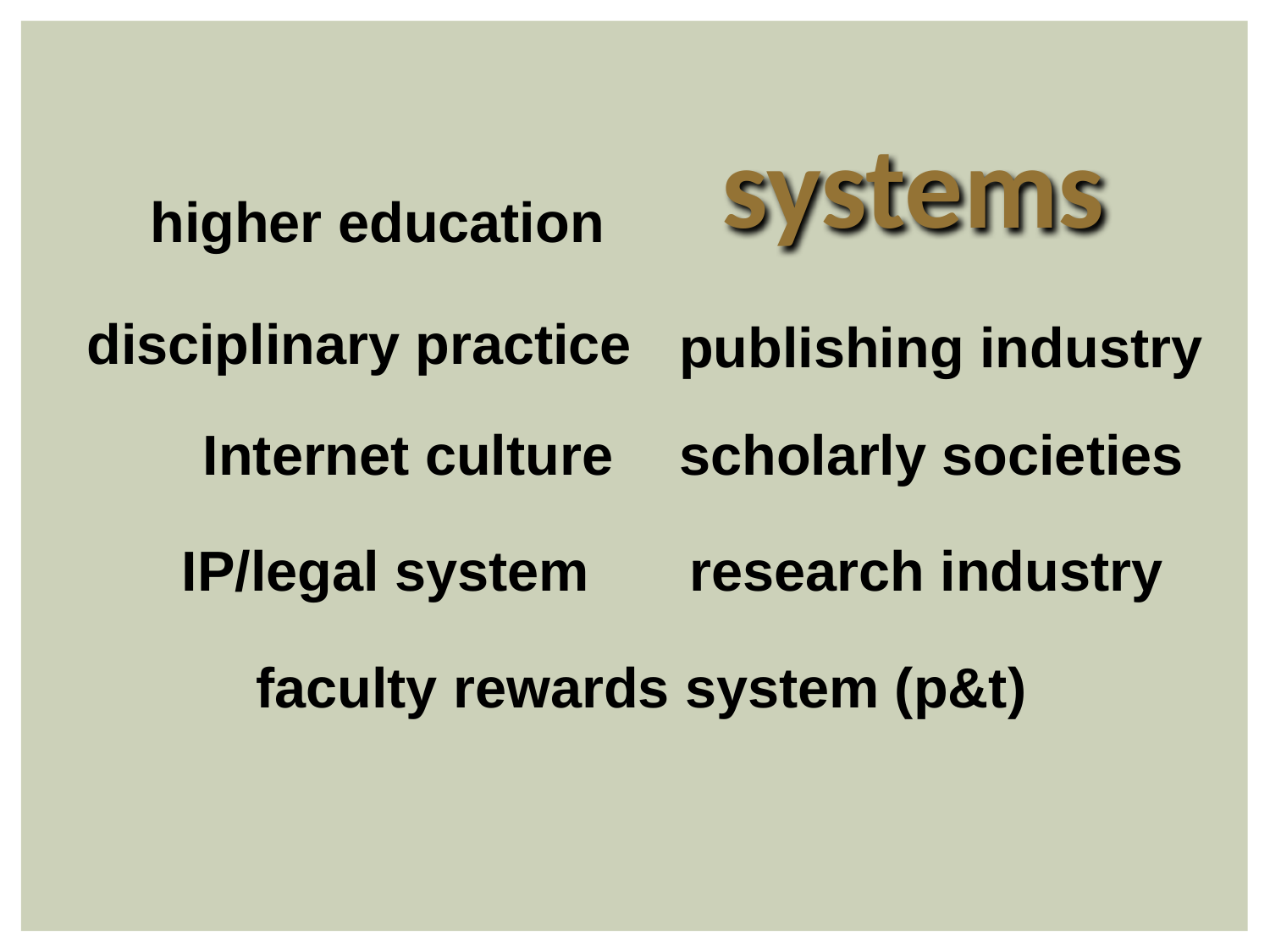

systems
higher education
disciplinary practice
publishing industry

Internet culture
scholarly societies

IP/legal system
research industry
faculty rewards system (p&t)